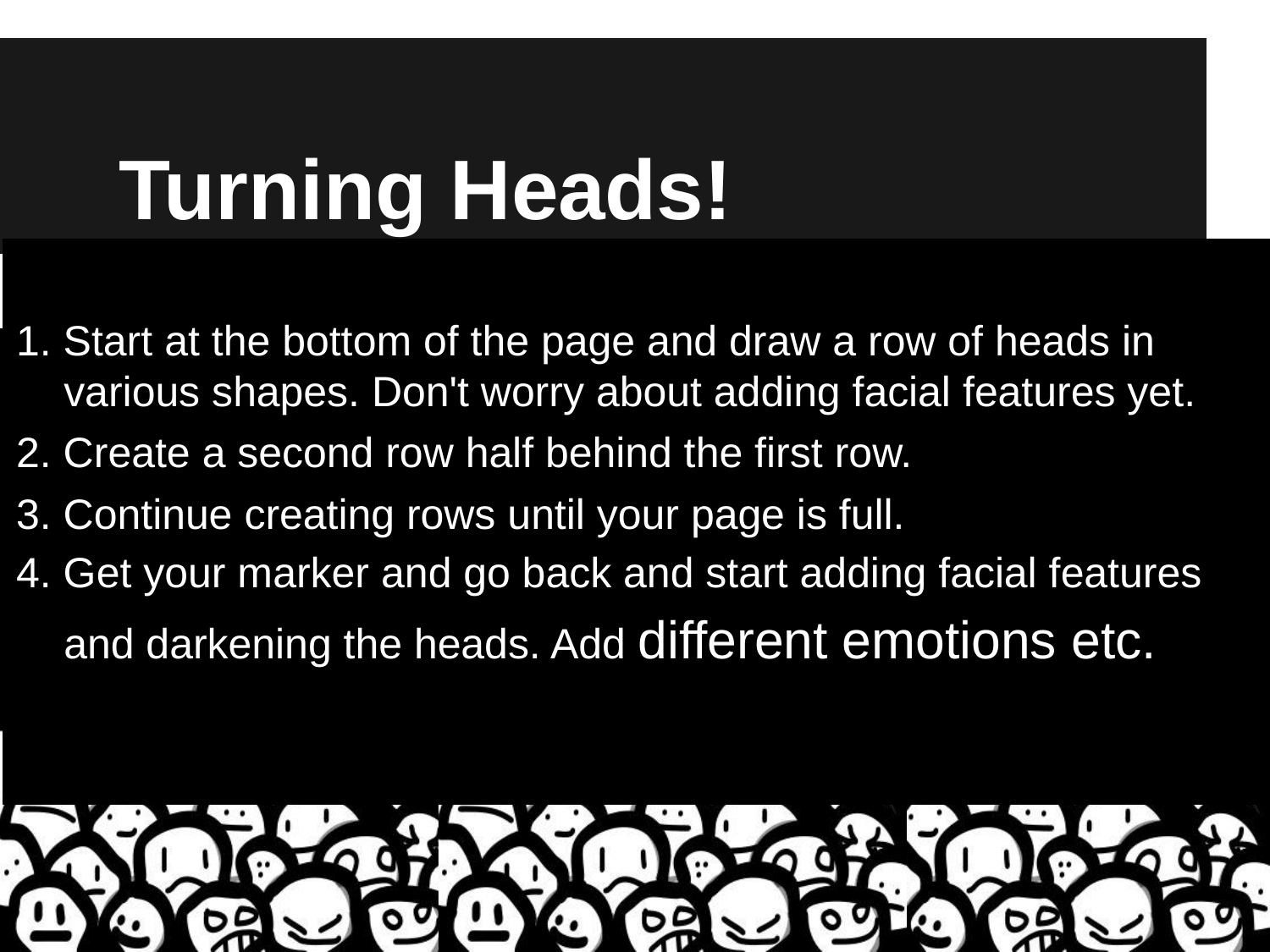

# Turning Heads!

1. Start at the bottom of the page and draw a row of heads in various shapes. Don't worry about adding facial features yet.
2. Create a second row half behind the first row.
3. Continue creating rows until your page is full.
4. Get your marker and go back and start adding facial features and darkening the heads. Add different emotions etc.